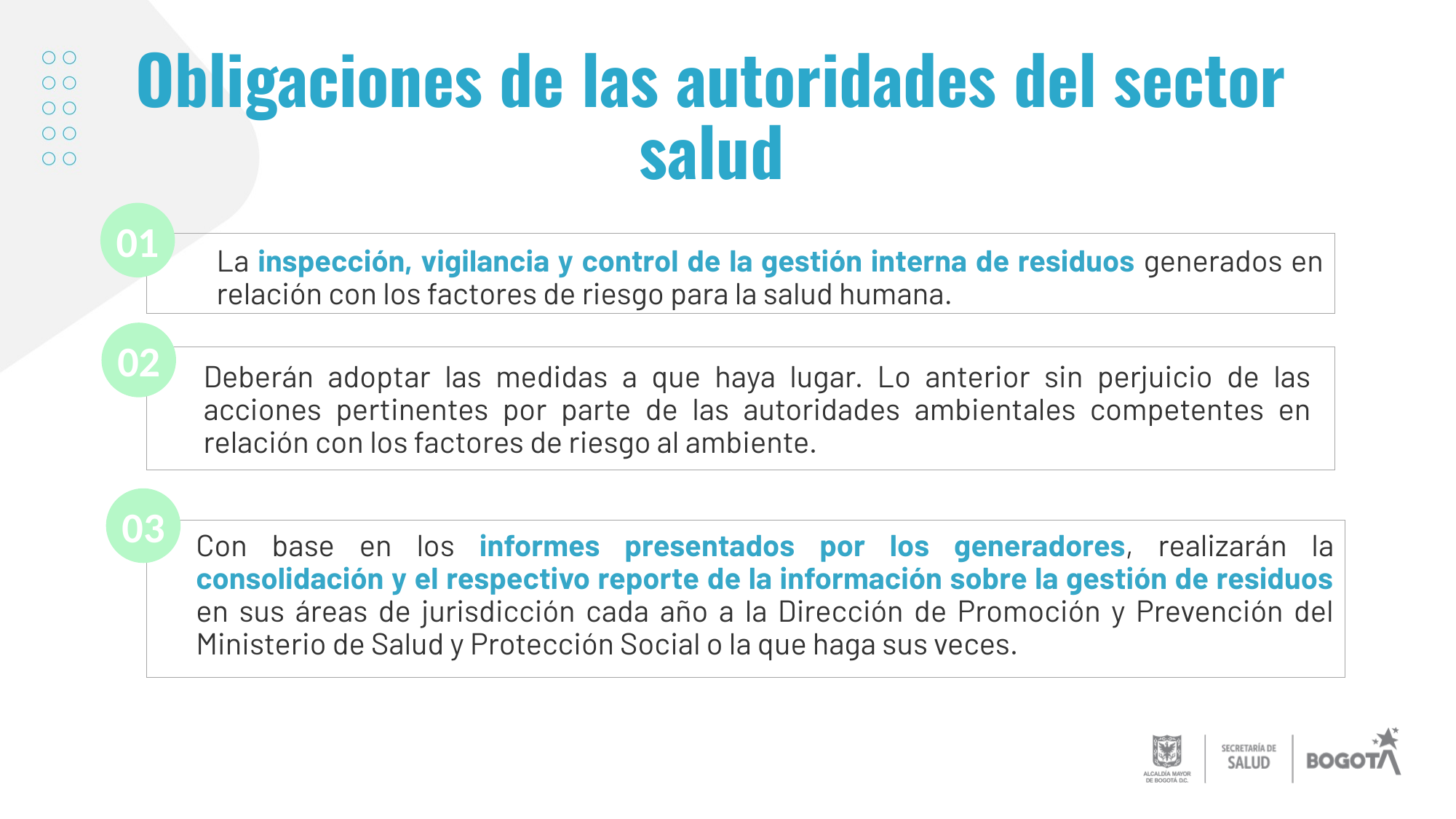

Obligaciones de las autoridades del sector salud
01

La inspección, vigilancia y control de la gestión interna de residuos generados en relación con los factores de riesgo para la salud humana.
02

Deberán adoptar las medidas a que haya lugar. Lo anterior sin perjuicio de las acciones pertinentes por parte de las autoridades ambientales competentes en relación con los factores de riesgo al ambiente.
03

Con base en los informes presentados por los generadores, realizarán la consolidación y el respectivo reporte de la información sobre la gestión de residuos en sus áreas de jurisdicción cada año a la Dirección de Promoción y Prevención del Ministerio de Salud y Protección Social o la que haga sus veces.